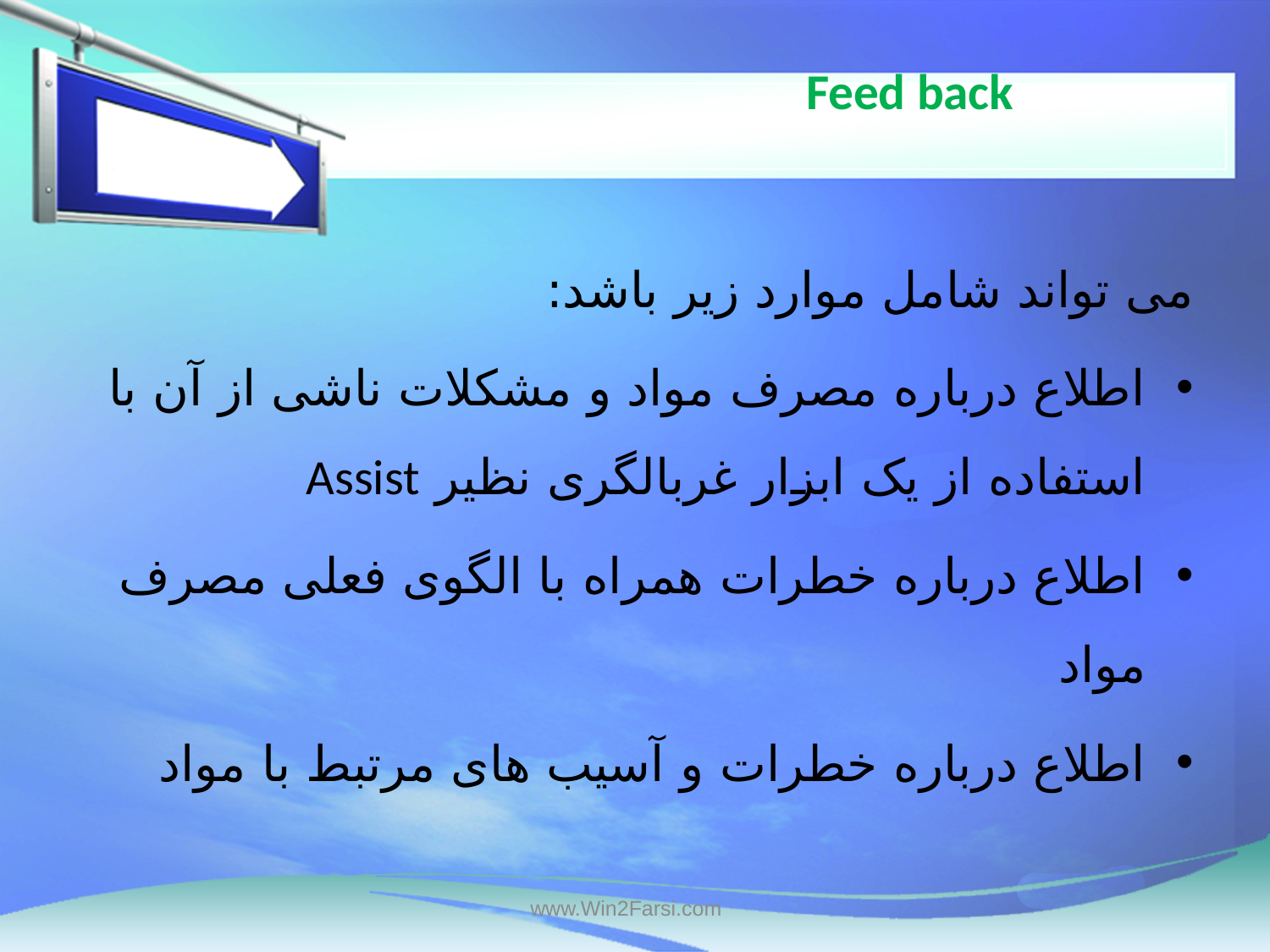

# Feed back
می تواند شامل موارد زیر باشد:
اطلاع درباره مصرف مواد و مشکلات ناشی از آن با استفاده از یک ابزار غربالگری نظیر Assist
اطلاع درباره خطرات همراه با الگوی فعلی مصرف مواد
اطلاع درباره خطرات و آسیب های مرتبط با مواد

www.Win2Farsi.com